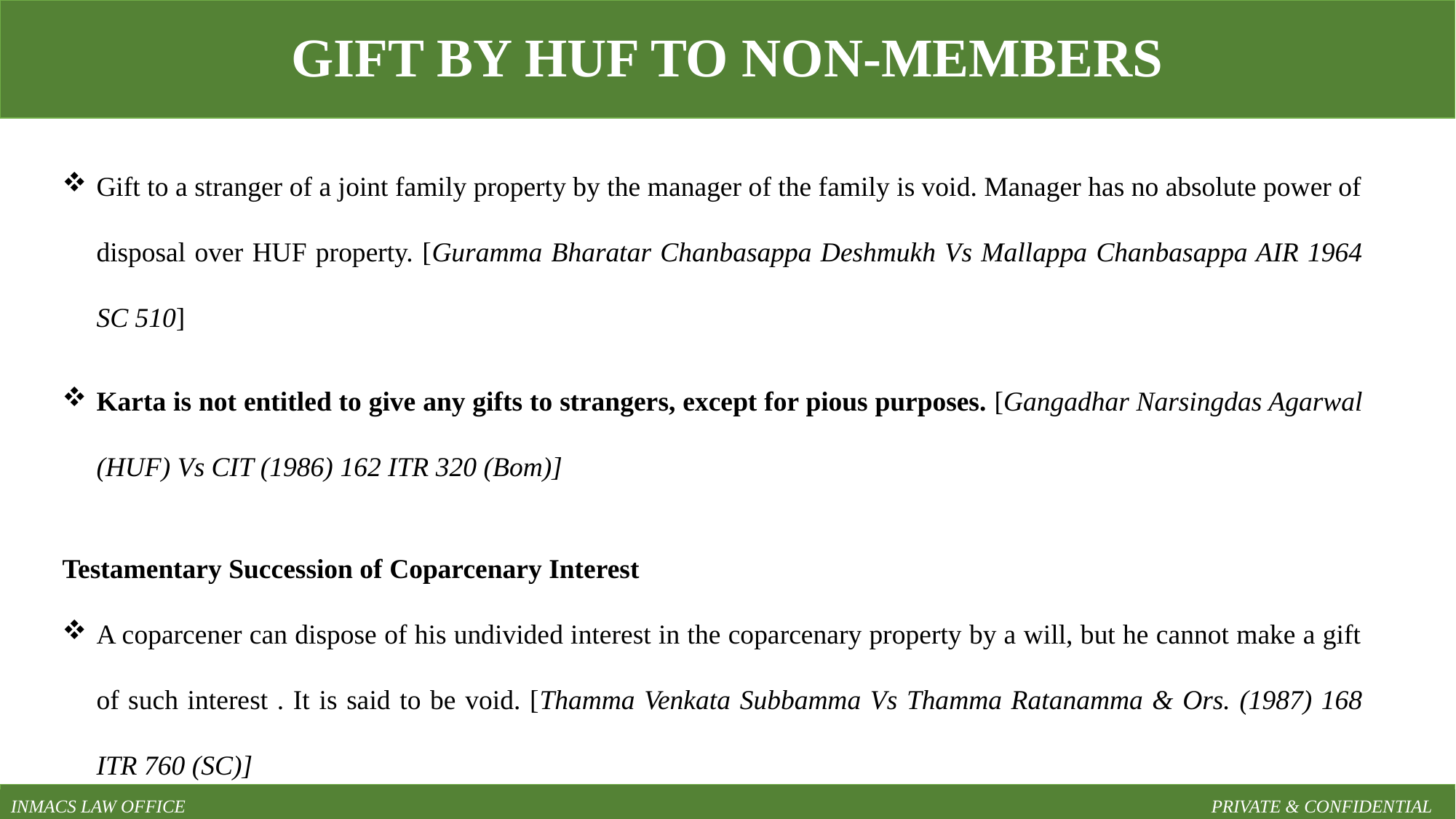

GIFT BY HUF TO NON-MEMBERS
Gift to a stranger of a joint family property by the manager of the family is void. Manager has no absolute power of disposal over HUF property. [Guramma Bharatar Chanbasappa Deshmukh Vs Mallappa Chanbasappa AIR 1964 SC 510]

Karta is not entitled to give any gifts to strangers, except for pious purposes. [Gangadhar Narsingdas Agarwal (HUF) Vs CIT (1986) 162 ITR 320 (Bom)]

Testamentary Succession of Coparcenary Interest
A coparcener can dispose of his undivided interest in the coparcenary property by a will, but he cannot make a gift of such interest . It is said to be void. [Thamma Venkata Subbamma Vs Thamma Ratanamma & Ors. (1987) 168 ITR 760 (SC)]

INMACS LAW OFFICE										PRIVATE & CONFIDENTIAL